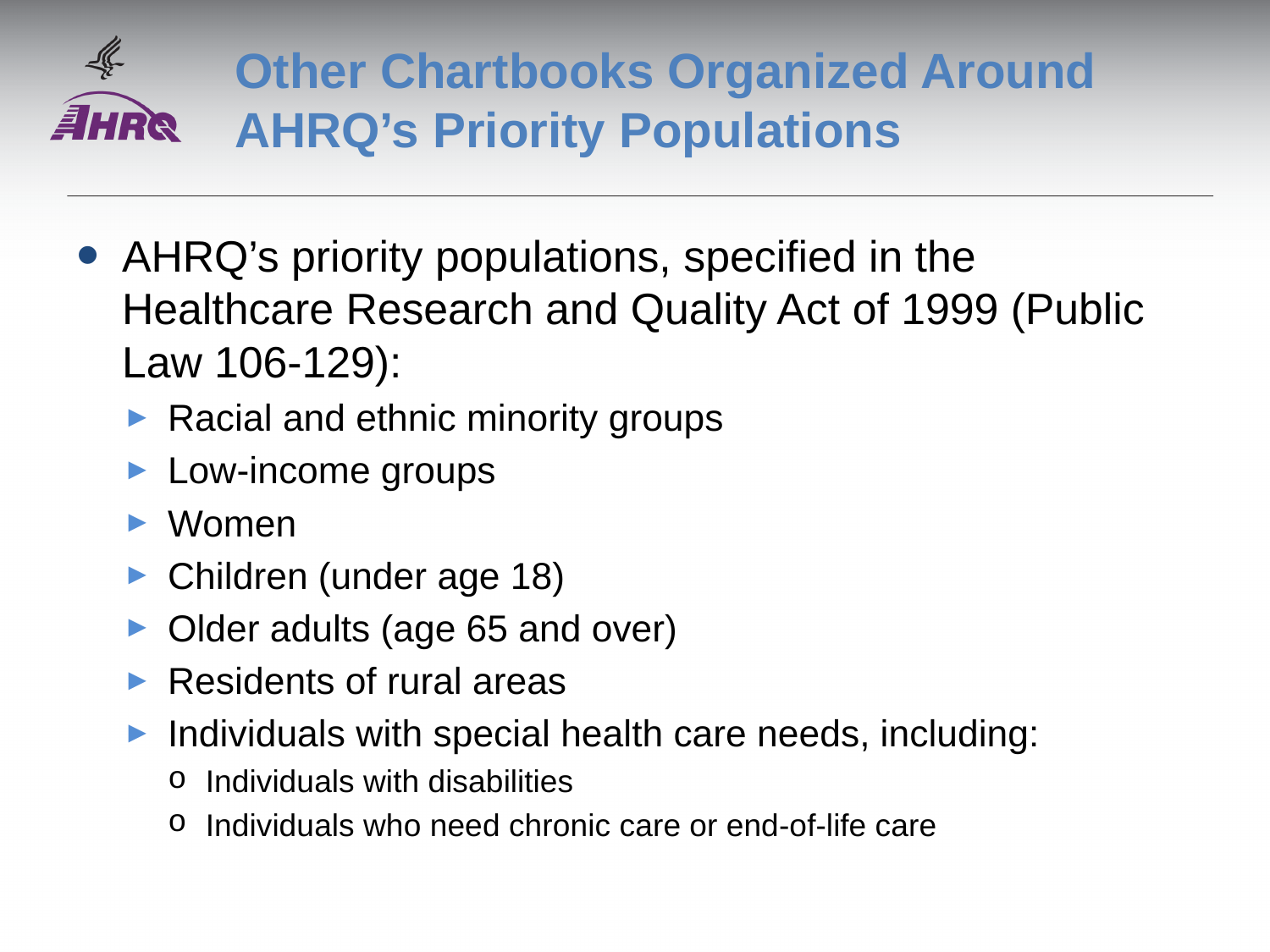

# Other Chartbooks Organized Around AHRQ’s Priority Populations
AHRQ’s priority populations, specified in the Healthcare Research and Quality Act of 1999 (Public Law 106-129):
Racial and ethnic minority groups
Low-income groups
Women
Children (under age 18)
Older adults (age 65 and over)
Residents of rural areas
Individuals with special health care needs, including:
Individuals with disabilities
Individuals who need chronic care or end-of-life care